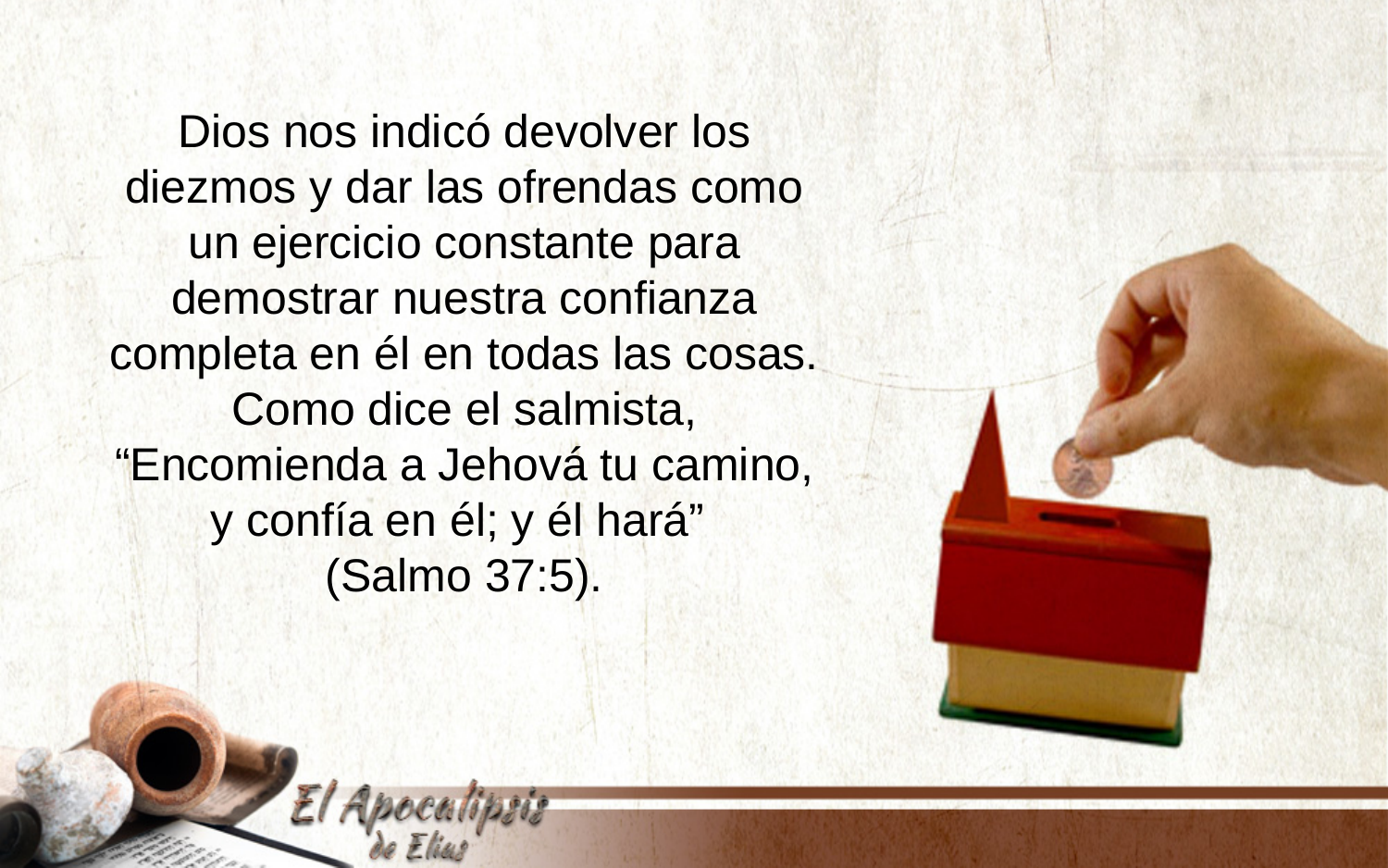

Dios nos indicó devolver los diezmos y dar las ofrendas como un ejercicio constante para demostrar nuestra confianza completa en él en todas las cosas. Como dice el salmista, “Encomienda a Jehová tu camino,
y confía en él; y él hará”
(Salmo 37:5).